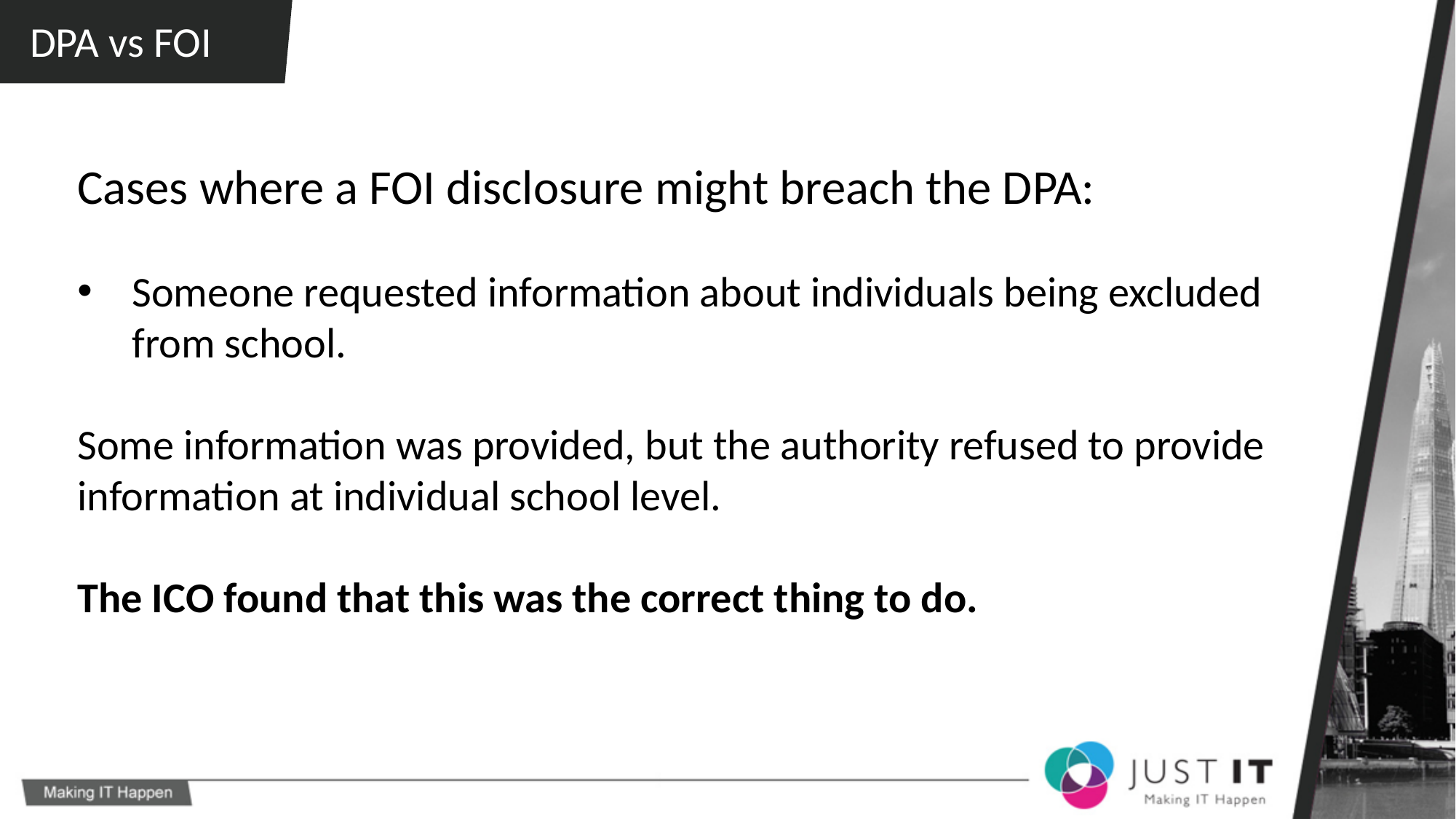

DPA vs FOI
Cases where a FOI disclosure might breach the DPA:

Someone requested information about individuals being excluded from school.

Some information was provided, but the authority refused to provide information at individual school level.

The ICO found that this was the correct thing to do.